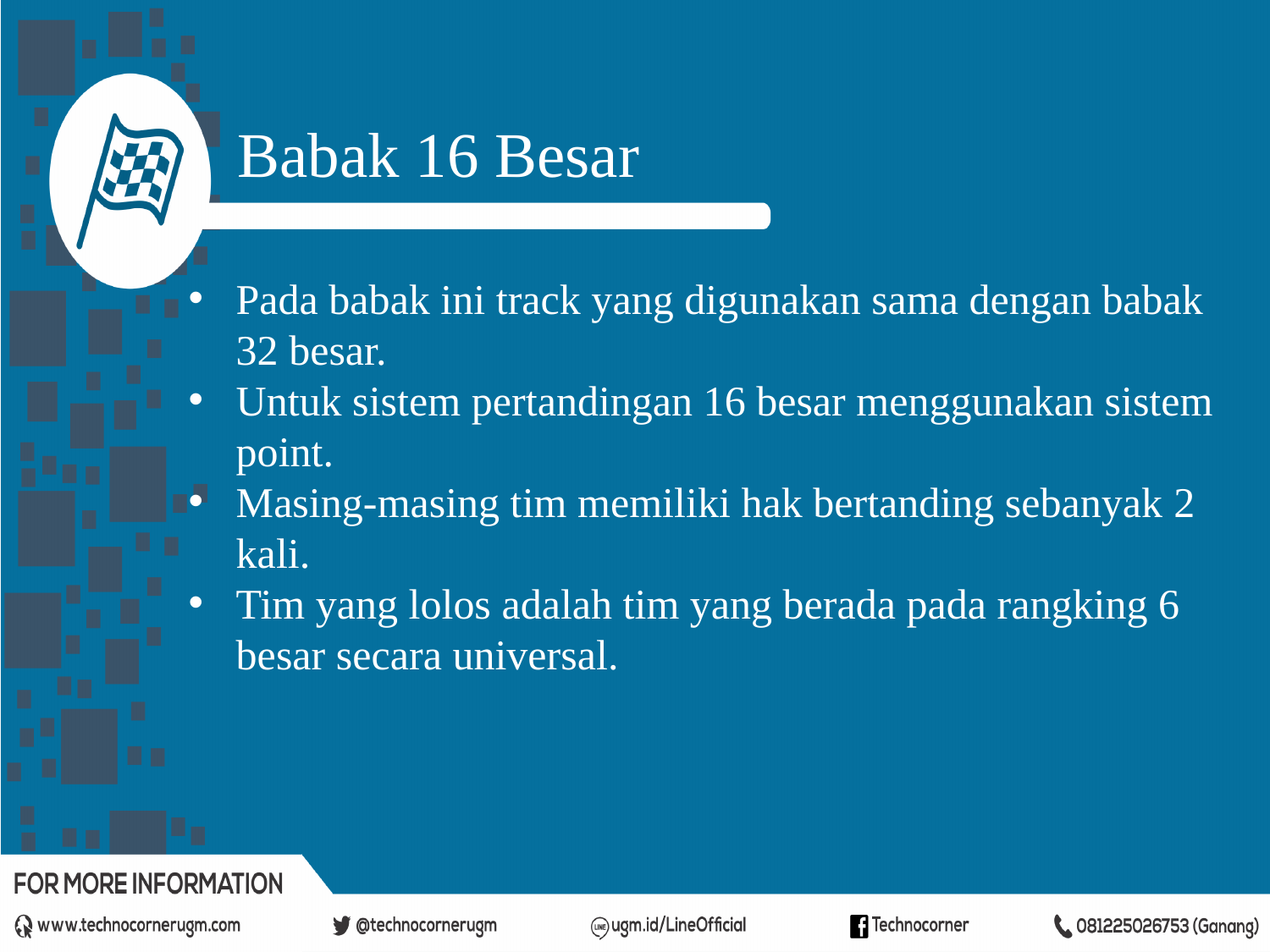

Babak 16 Besar
Pada babak ini track yang digunakan sama dengan babak 32 besar.
Untuk sistem pertandingan 16 besar menggunakan sistem point.
Masing-masing tim memiliki hak bertanding sebanyak 2 kali.
Tim yang lolos adalah tim yang berada pada rangking 6 besar secara universal.